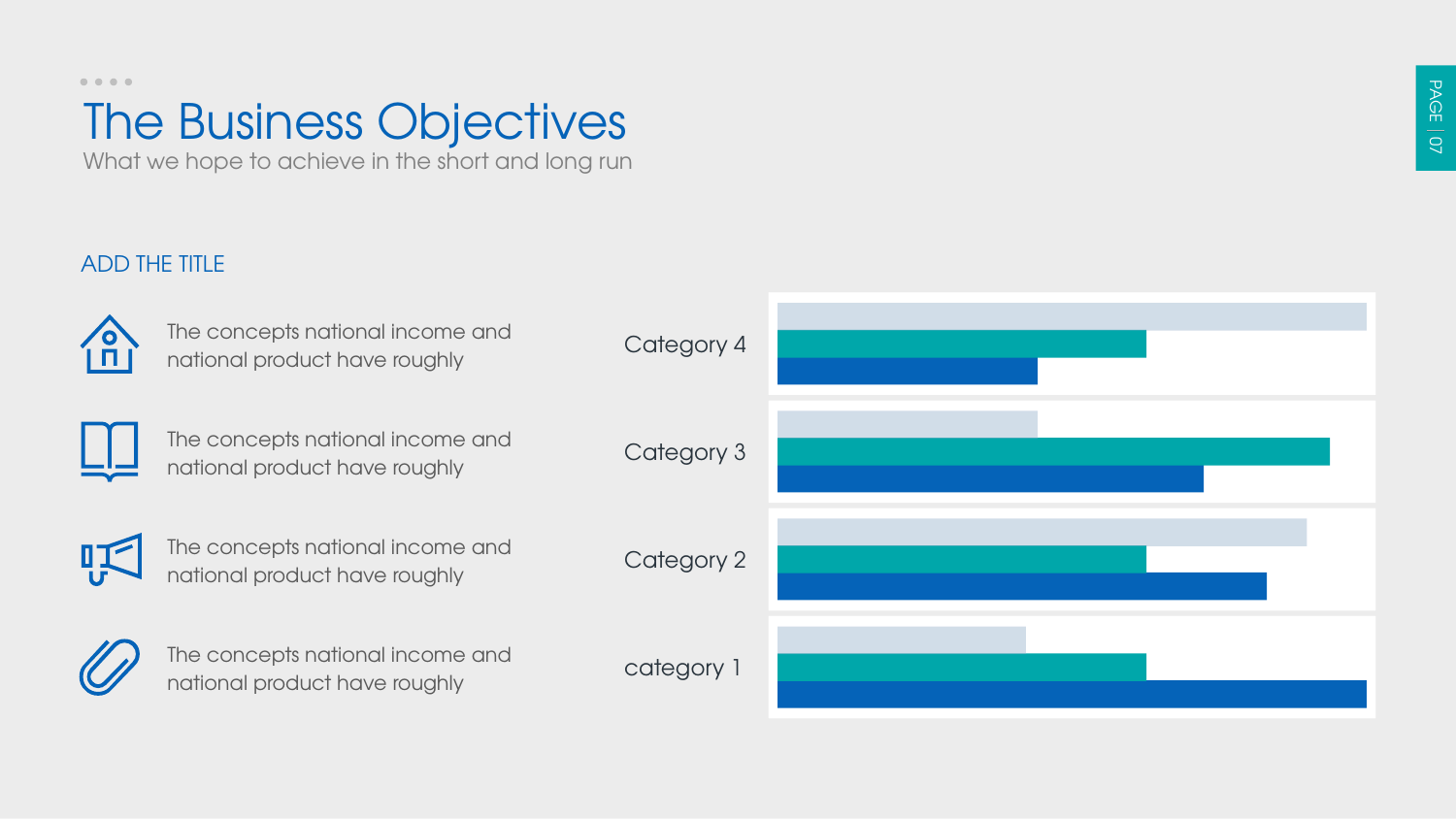

PAGE   07
The Business Objectives
What we hope to achieve in the short and long run
ADD THE TITLE

The concepts national income and national product have roughly

Category 4

The concepts national income and national product have roughly

Category 3

The concepts national income and national product have roughly

Category 2

The concepts national income and national product have roughly

category 1